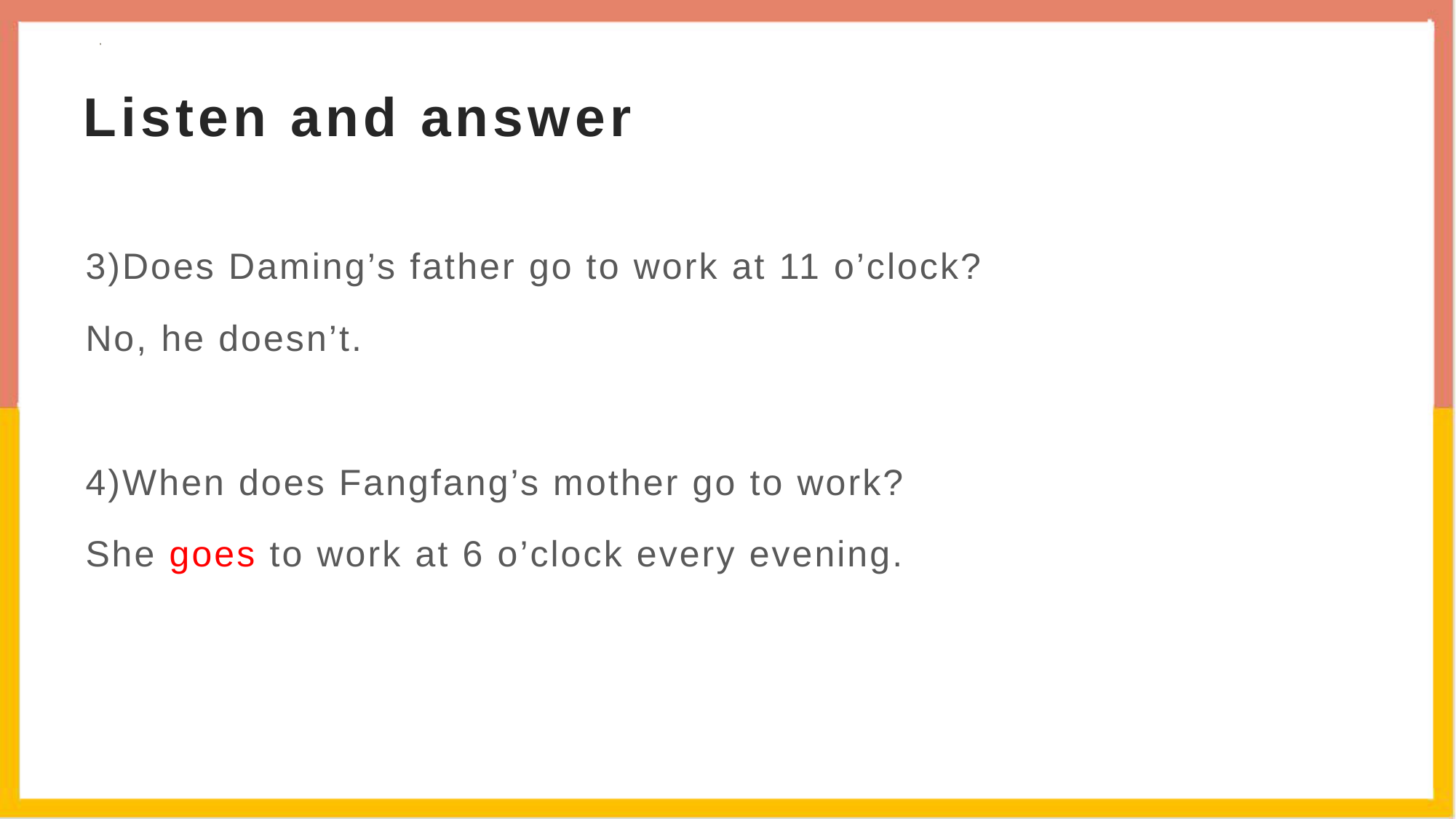

# Listen and answer
3)Does Daming’s father go to work at 11 o’clock?
No, he doesn’t.

4)When does Fangfang’s mother go to work?
She goes to work at 6 o’clock every evening.